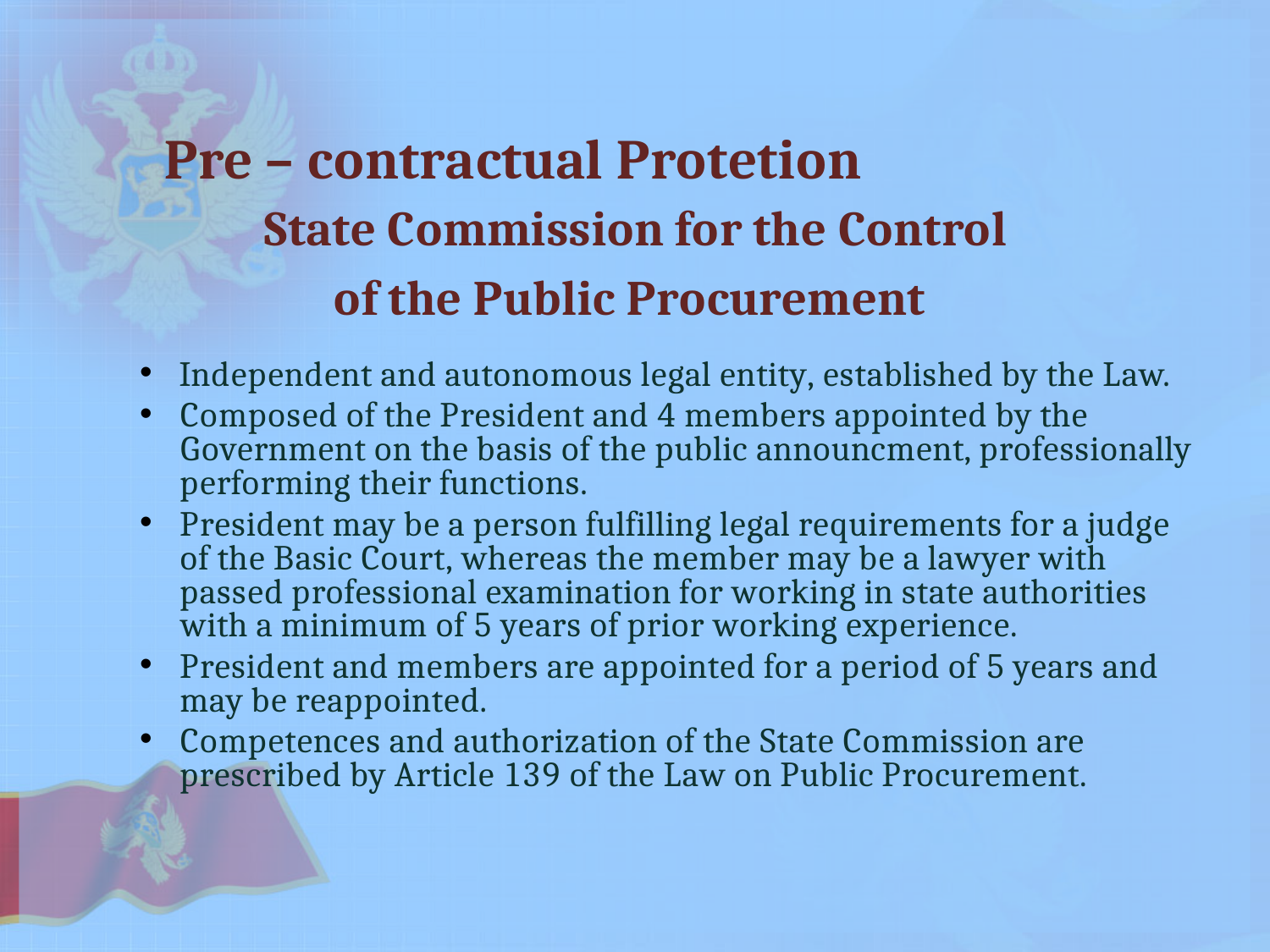

# Pre – contractual Protetion
 State Commission for the Control
of the Public Procurement

Independent and autonomous legal entity, established by the Law.
Composed of the President and 4 members appointed by the Government on the basis of the public announcment, professionally performing their functions.
President may be a person fulfilling legal requirements for a judge of the Basic Court, whereas the member may be a lawyer with passed professional examination for working in state authorities with a minimum of 5 years of prior working experience.
President and members are appointed for a period of 5 years and may be reappointed.
Competences and authorization of the State Commission are prescribed by Article 139 of the Law on Public Procurement.